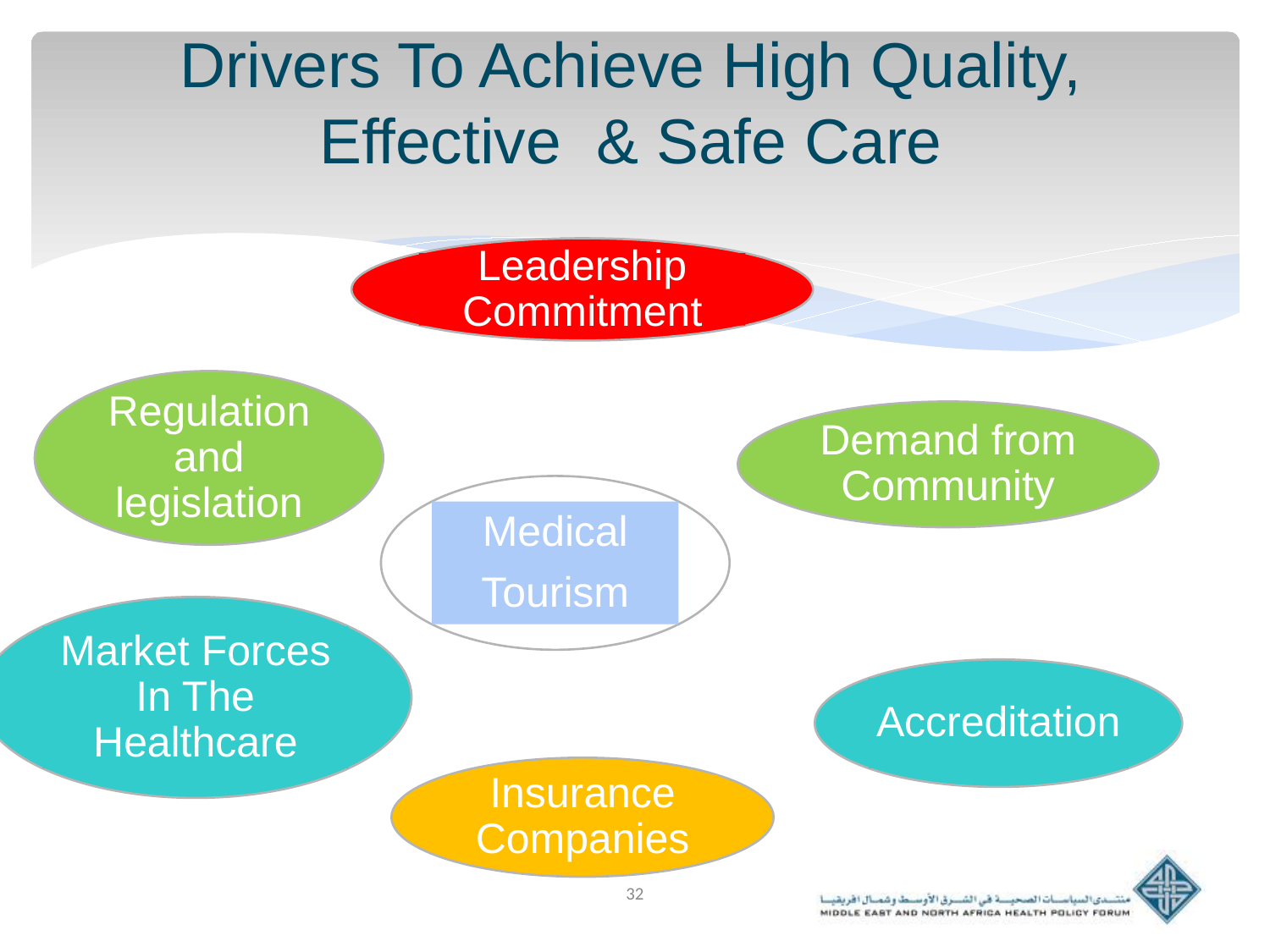

# Drivers To Achieve High Quality, Effective  & Safe Care

Leadership Commitment

Regulation and legislation

Demand from Community

Medical
Tourism

Market Forces In The Healthcare

Accreditation

Insurance Companies
32